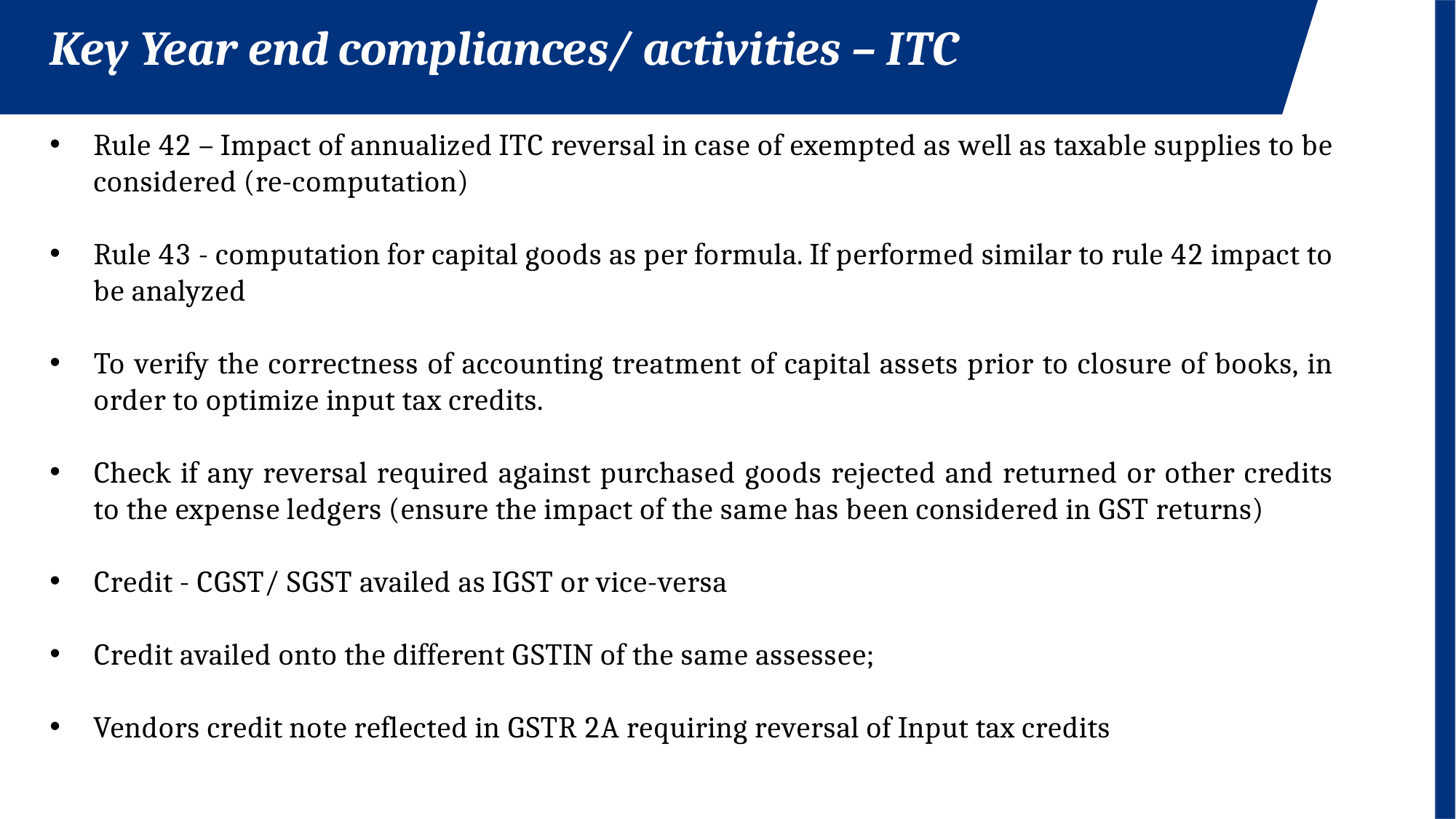

Key Year end compliances/ activities – ITC
Rule 42 – Impact of annualized ITC reversal in case of exempted as well as taxable supplies to be considered (re-computation)

Rule 43 - computation for capital goods as per formula. If performed similar to rule 42 impact to be analyzed

To verify the correctness of accounting treatment of capital assets prior to closure of books, in order to optimize input tax credits.

Check if any reversal required against purchased goods rejected and returned or other credits to the expense ledgers (ensure the impact of the same has been considered in GST returns)

Credit - CGST/ SGST availed as IGST or vice-versa

Credit availed onto the different GSTIN of the same assessee;

Vendors credit note reflected in GSTR 2A requiring reversal of Input tax credits